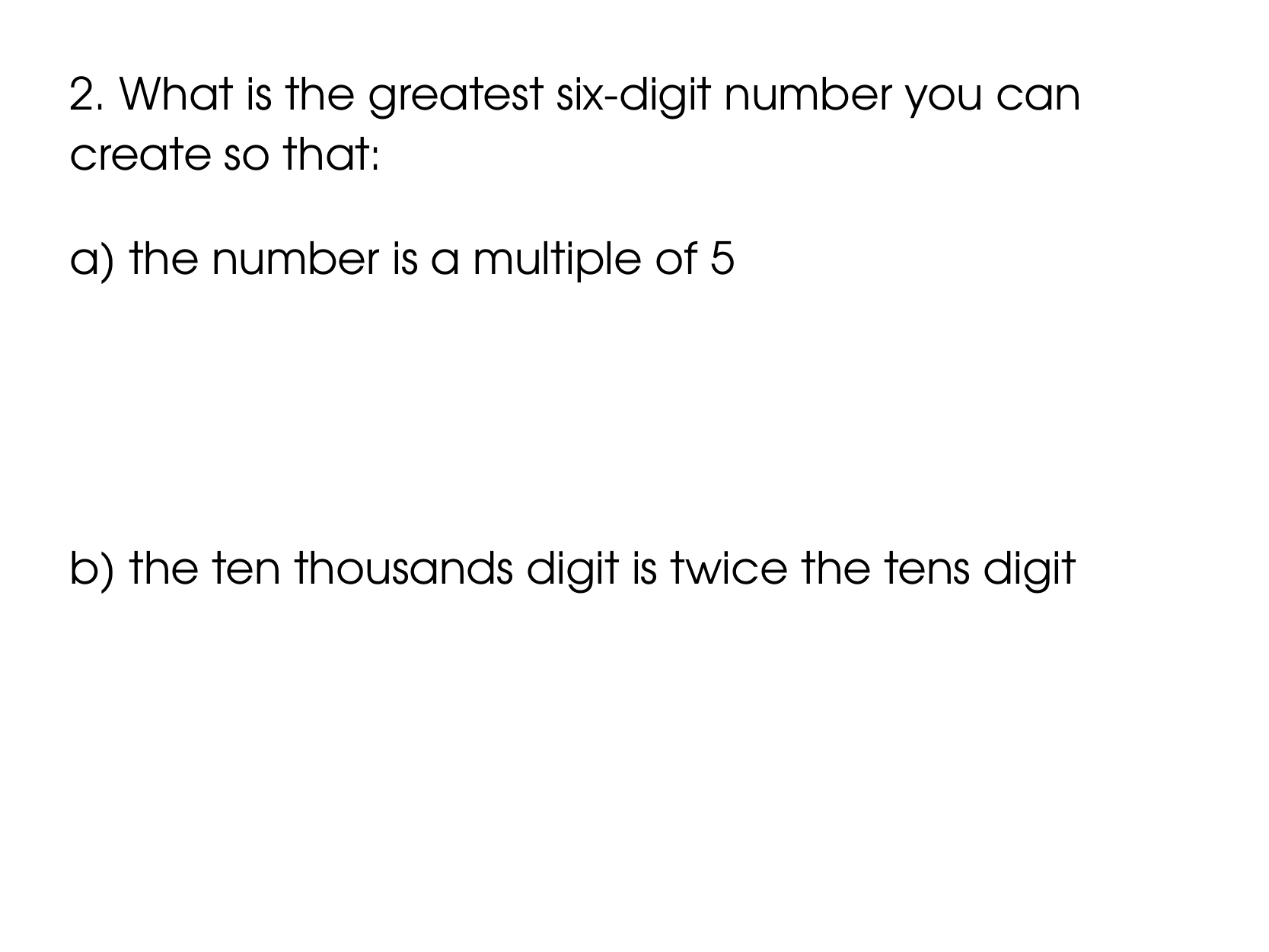

2. What is the greatest six-digit number you can create so that:
a) the number is a multiple of 5
b) the ten thousands digit is twice the tens digit